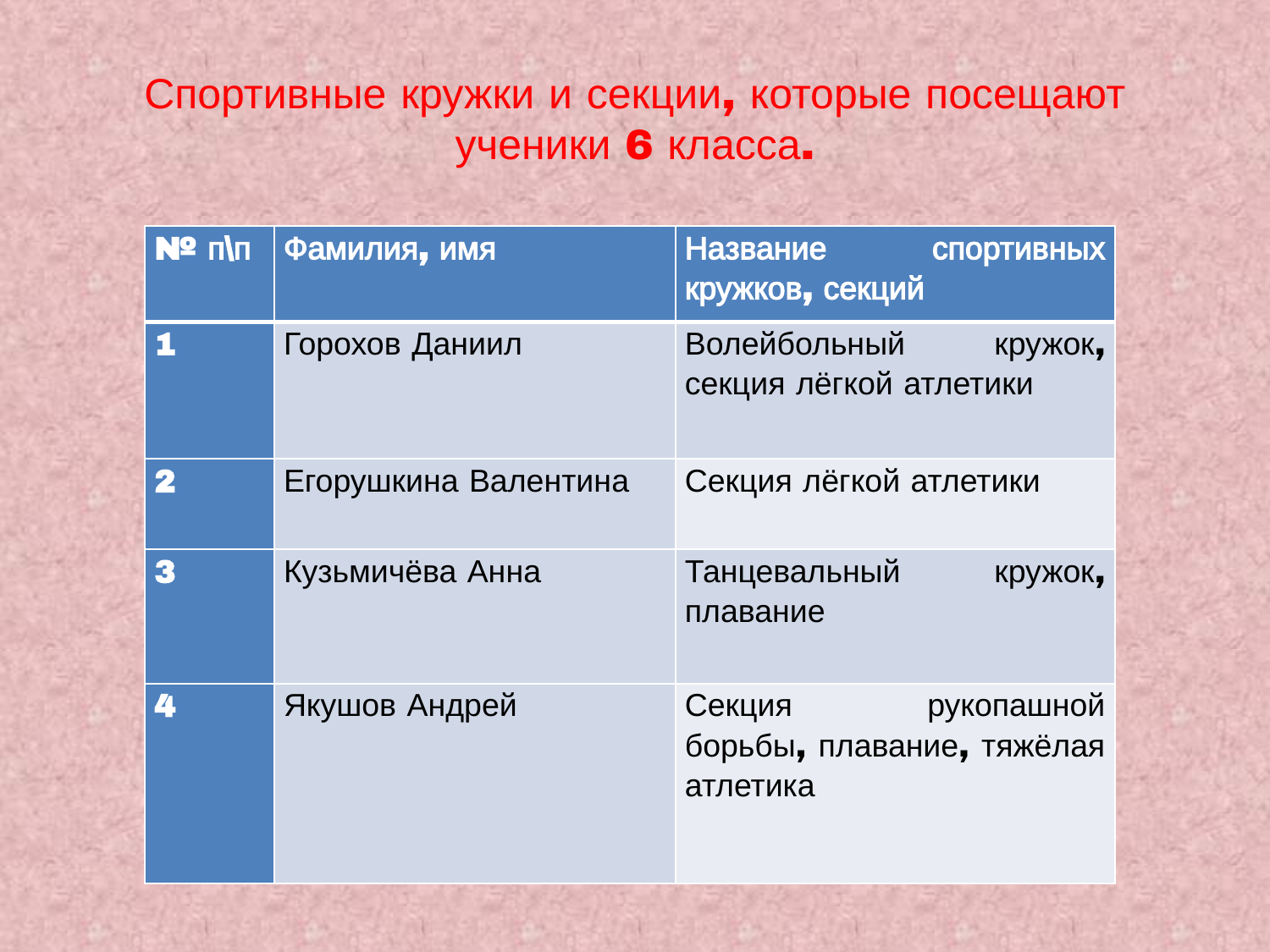

# Спортивные кружки и секции, которые посещают ученики 6 класса.
| № п\п | Фамилия, имя | Название спортивных кружков, секций |
| --- | --- | --- |
| 1 | Горохов Даниил | Волейбольный кружок, секция лёгкой атлетики |
| 2 | Егорушкина Валентина | Секция лёгкой атлетики |
| 3 | Кузьмичёва Анна | Танцевальный кружок, плавание |
| 4 | Якушов Андрей | Секция рукопашной борьбы, плавание, тяжёлая атлетика |